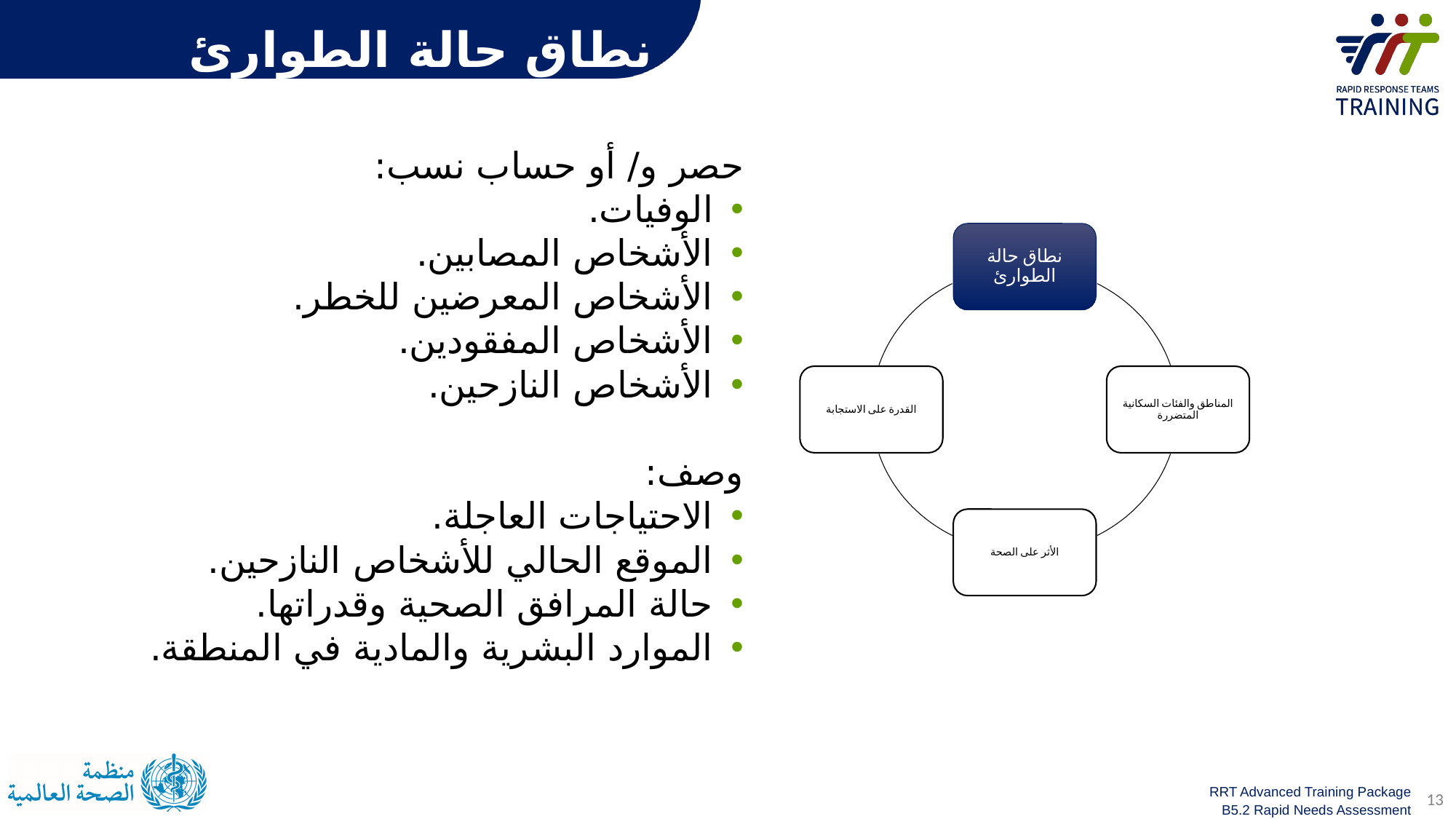

نطاق حالة الطوارئ
حصر و/ أو حساب نسب:
الوفيات.
الأشخاص المصابين.
الأشخاص المعرضين للخطر.
الأشخاص المفقودين.
الأشخاص النازحين.

وصف:
الاحتياجات العاجلة.
الموقع الحالي للأشخاص النازحين.
حالة المرافق الصحية وقدراتها.
الموارد البشرية والمادية في المنطقة.

نطاق حالة الطوارئ

القدرة على الاستجابة

المناطق والفئات السكانية المتضررة

الأثر على الصحة